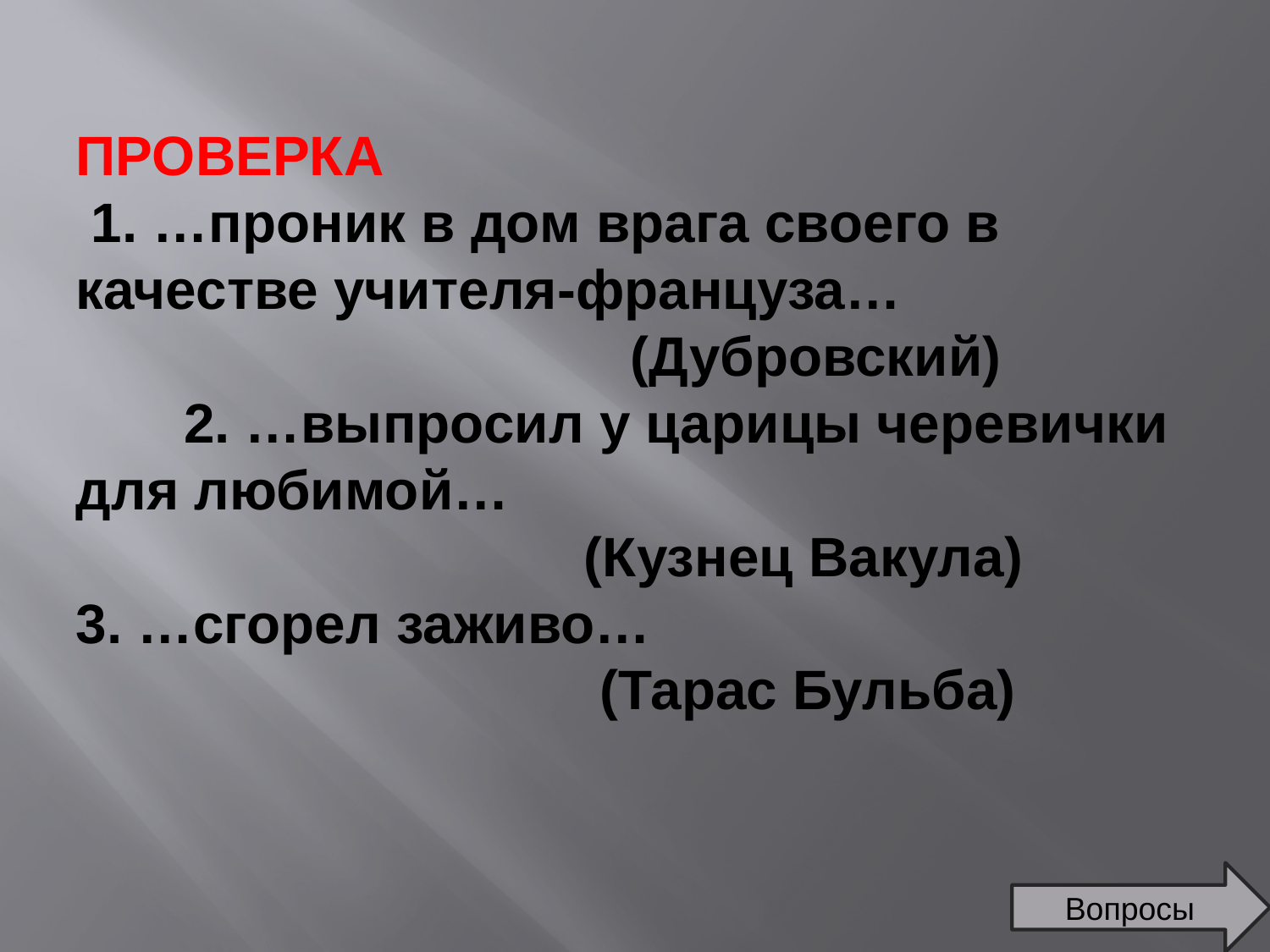

# ПРОВЕРКА 1. …проник в дом врага своего в качестве учителя-француза… (Дубровский) 2. …выпросил у царицы черевички для любимой… (Кузнец Вакула) 3. …сгорел заживо… (Тарас Бульба)
Вопросы